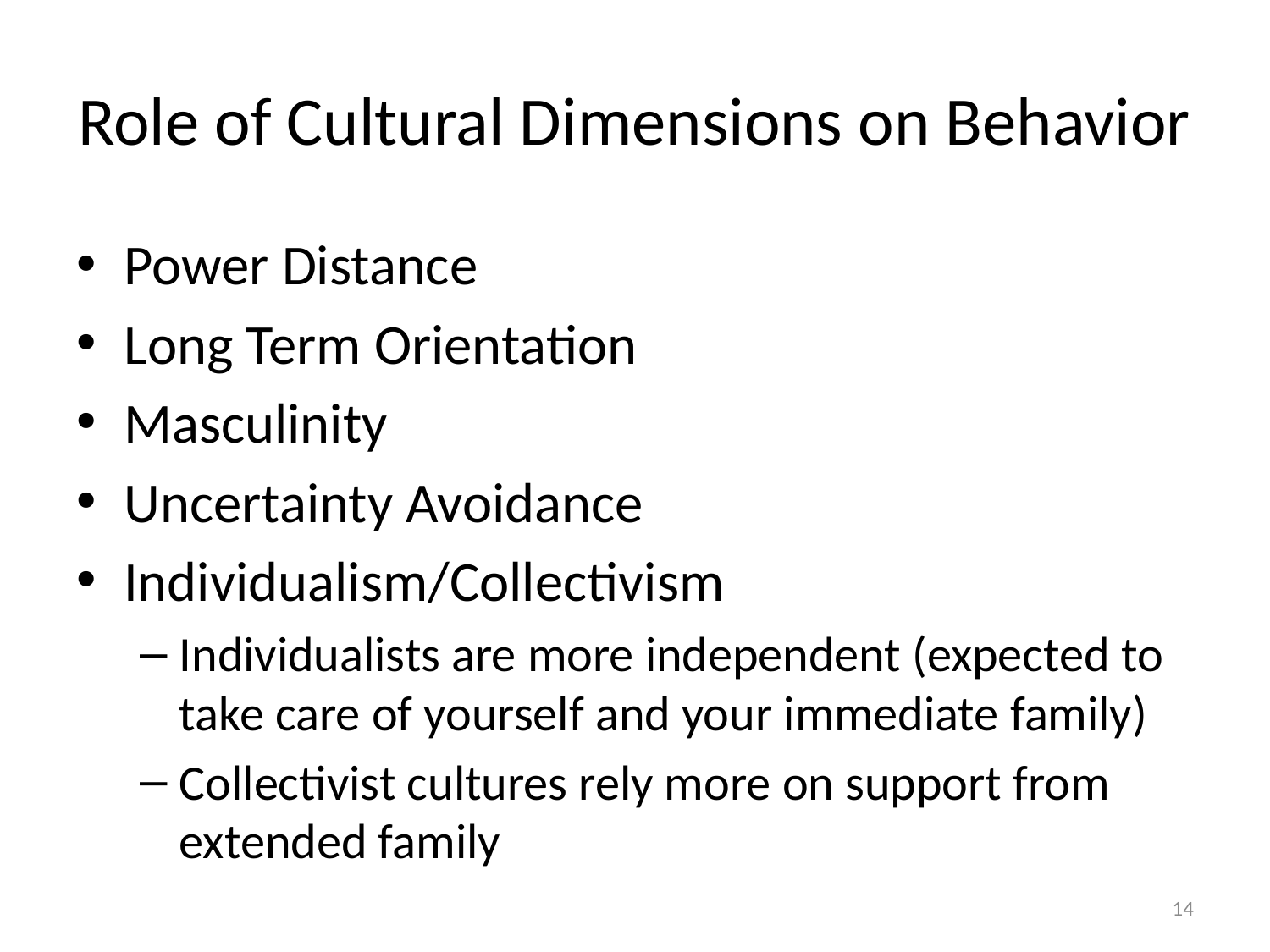

# Role of Cultural Dimensions on Behavior
Power Distance
Long Term Orientation
Masculinity
Uncertainty Avoidance
Individualism/Collectivism
Individualists are more independent (expected to take care of yourself and your immediate family)
Collectivist cultures rely more on support from extended family
14